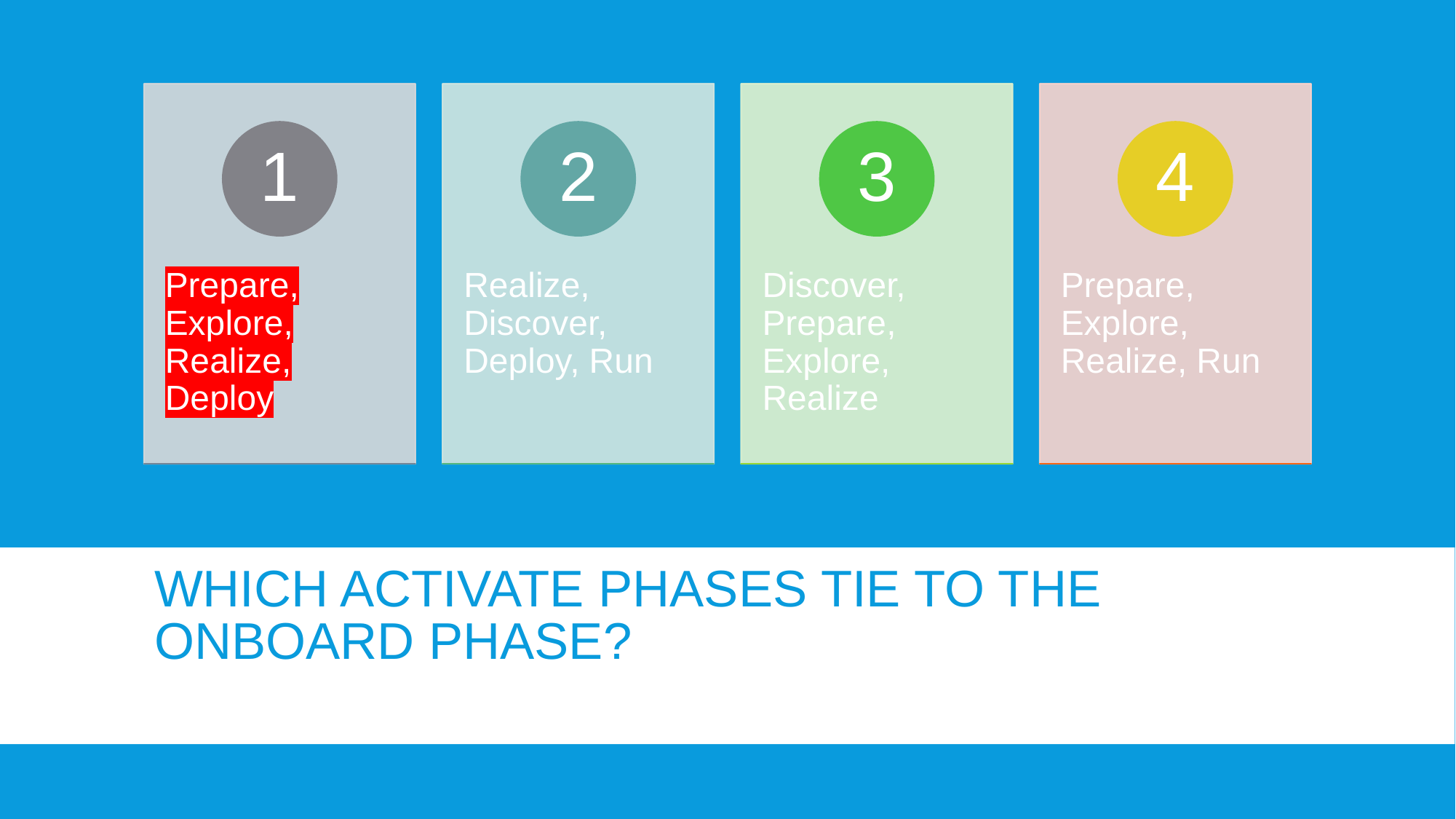

Prepare, Explore, Realize, Deploy
1
Realize, Discover, Deploy, Run
2
Discover, Prepare, Explore, Realize
3
Prepare, Explore, Realize, Run
4

# Which Activate Phases tie to the Onboard Phase?